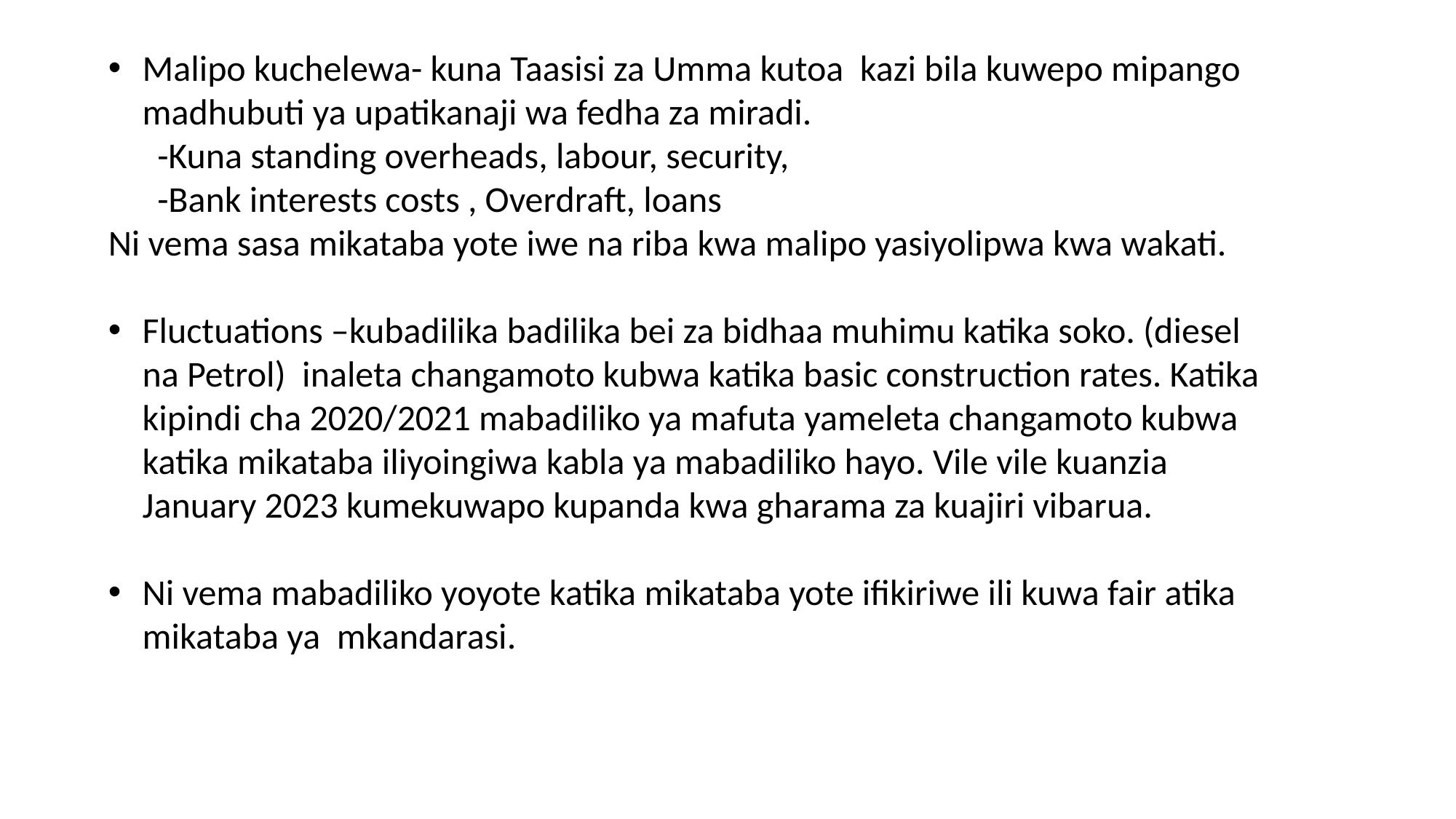

Malipo kuchelewa- kuna Taasisi za Umma kutoa  kazi bila kuwepo mipango madhubuti ya upatikanaji wa fedha za miradi.
      -Kuna standing overheads, labour, security,
      -Bank interests costs , Overdraft, loans
Ni vema sasa mikataba yote iwe na riba kwa malipo yasiyolipwa kwa wakati.

Fluctuations –kubadilika badilika bei za bidhaa muhimu katika soko. (diesel na Petrol)  inaleta changamoto kubwa katika basic construction rates. Katika kipindi cha 2020/2021 mabadiliko ya mafuta yameleta changamoto kubwa katika mikataba iliyoingiwa kabla ya mabadiliko hayo. Vile vile kuanzia January 2023 kumekuwapo kupanda kwa gharama za kuajiri vibarua.

Ni vema mabadiliko yoyote katika mikataba yote ifikiriwe ili kuwa fair atika mikataba ya  mkandarasi.